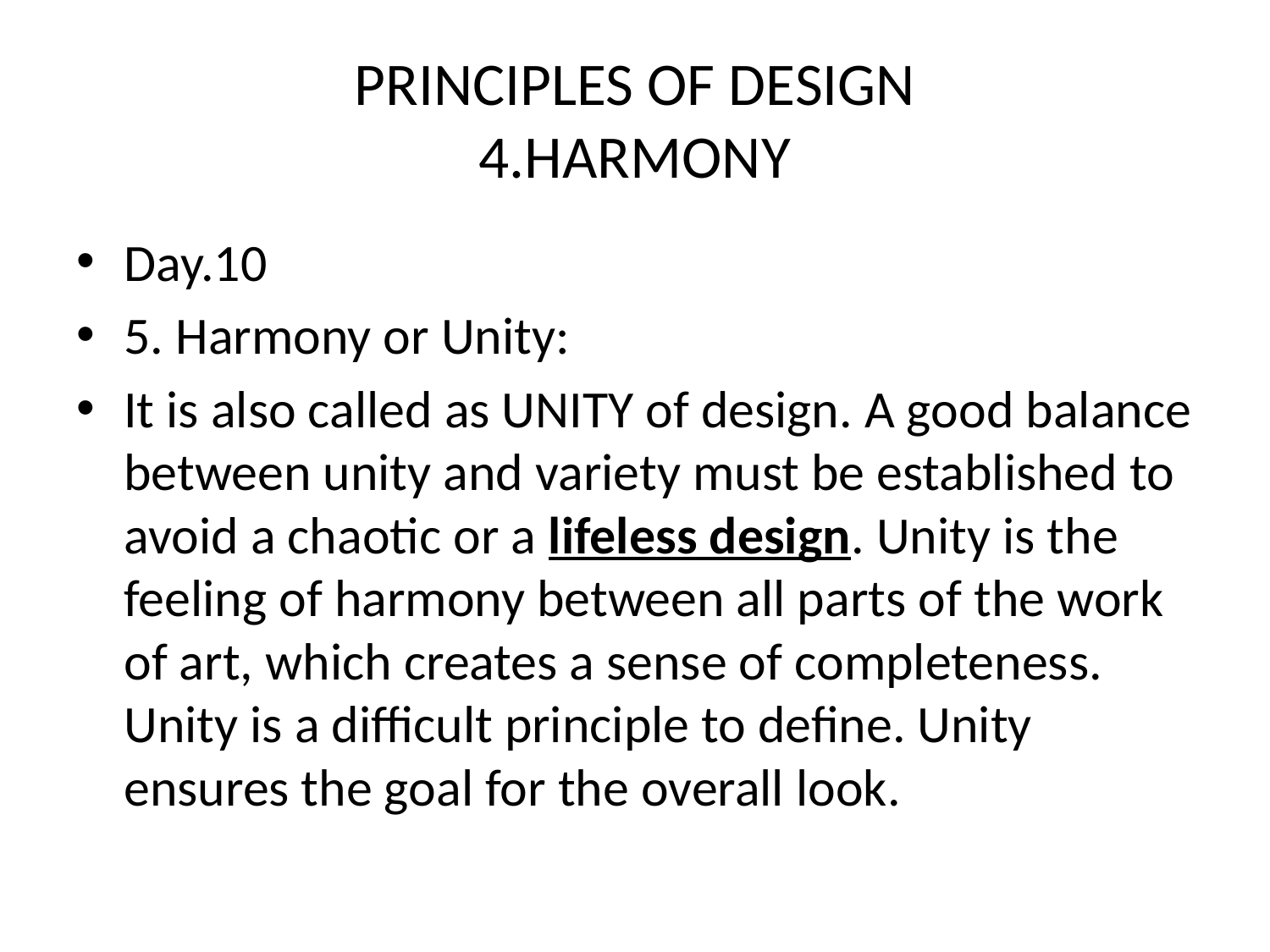

# PRINCIPLES OF DESIGN 4.HARMONY
Day.10
5. Harmony or Unity:
It is also called as UNITY of design. A good balance between unity and variety must be established to avoid a chaotic or a lifeless design. Unity is the feeling of harmony between all parts of the work of art, which creates a sense of completeness. Unity is a difficult principle to define. Unity ensures the goal for the overall look.